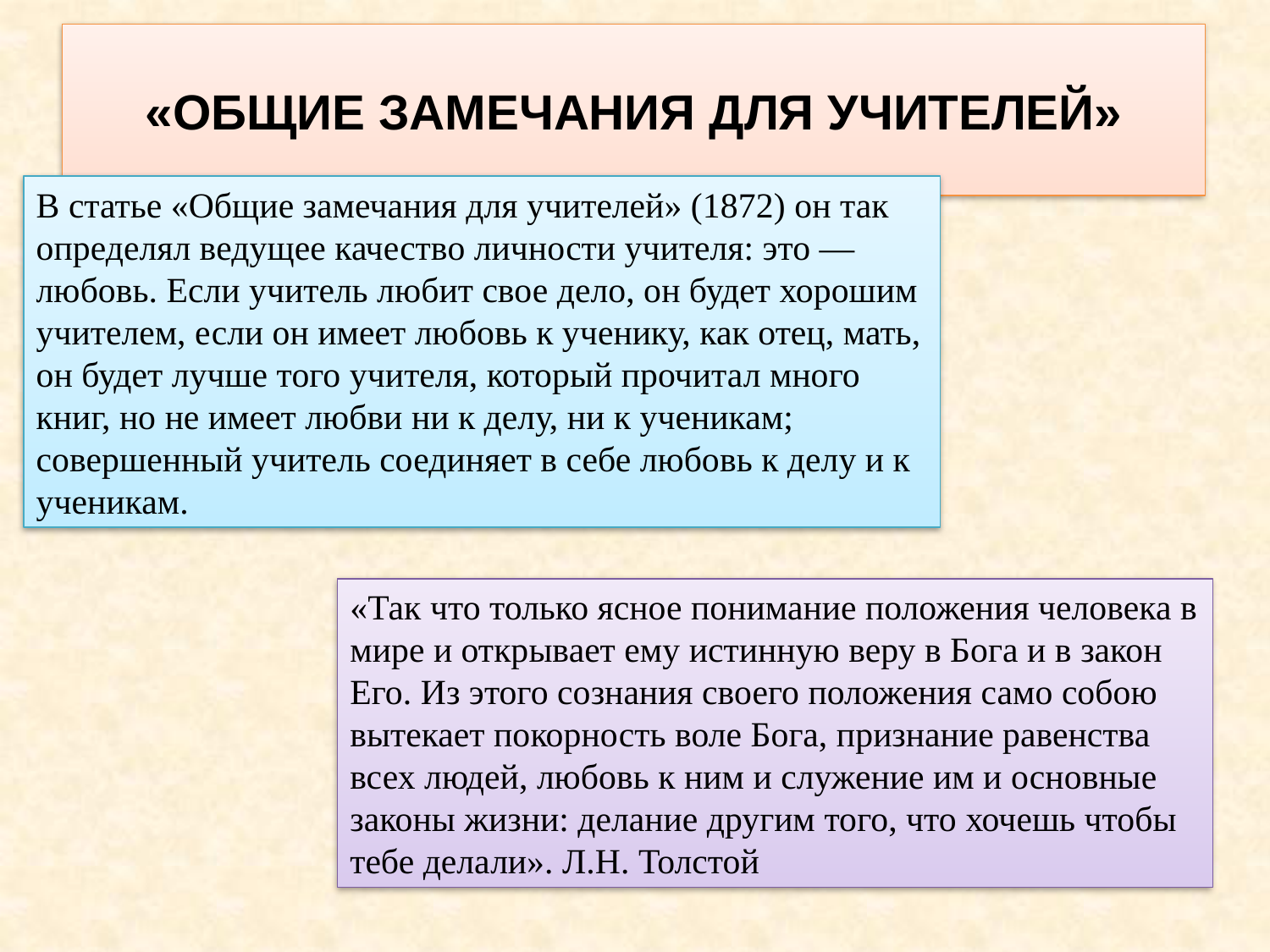

# «ОБЩИЕ ЗАМЕЧАНИЯ ДЛЯ УЧИТЕЛЕЙ»
В статье «Общие замечания для учителей» (1872) он так определял ведущее качество личности учителя: это — любовь. Если учитель любит свое дело, он будет хорошим учителем, если он имеет любовь к ученику, как отец, мать, он будет лучше того учителя, который прочитал много книг, но не имеет любви ни к делу, ни к ученикам; совершенный учитель соединяет в себе любовь к делу и к ученикам.
«Так что только ясное понимание положения человека в мире и открывает ему истинную веру в Бога и в закон Его. Из этого сознания своего положения само собою вытекает покорность воле Бога, признание равенства всех людей, любовь к ним и служение им и основные законы жизни: делание другим того, что хочешь чтобы тебе делали». Л.Н. Толстой